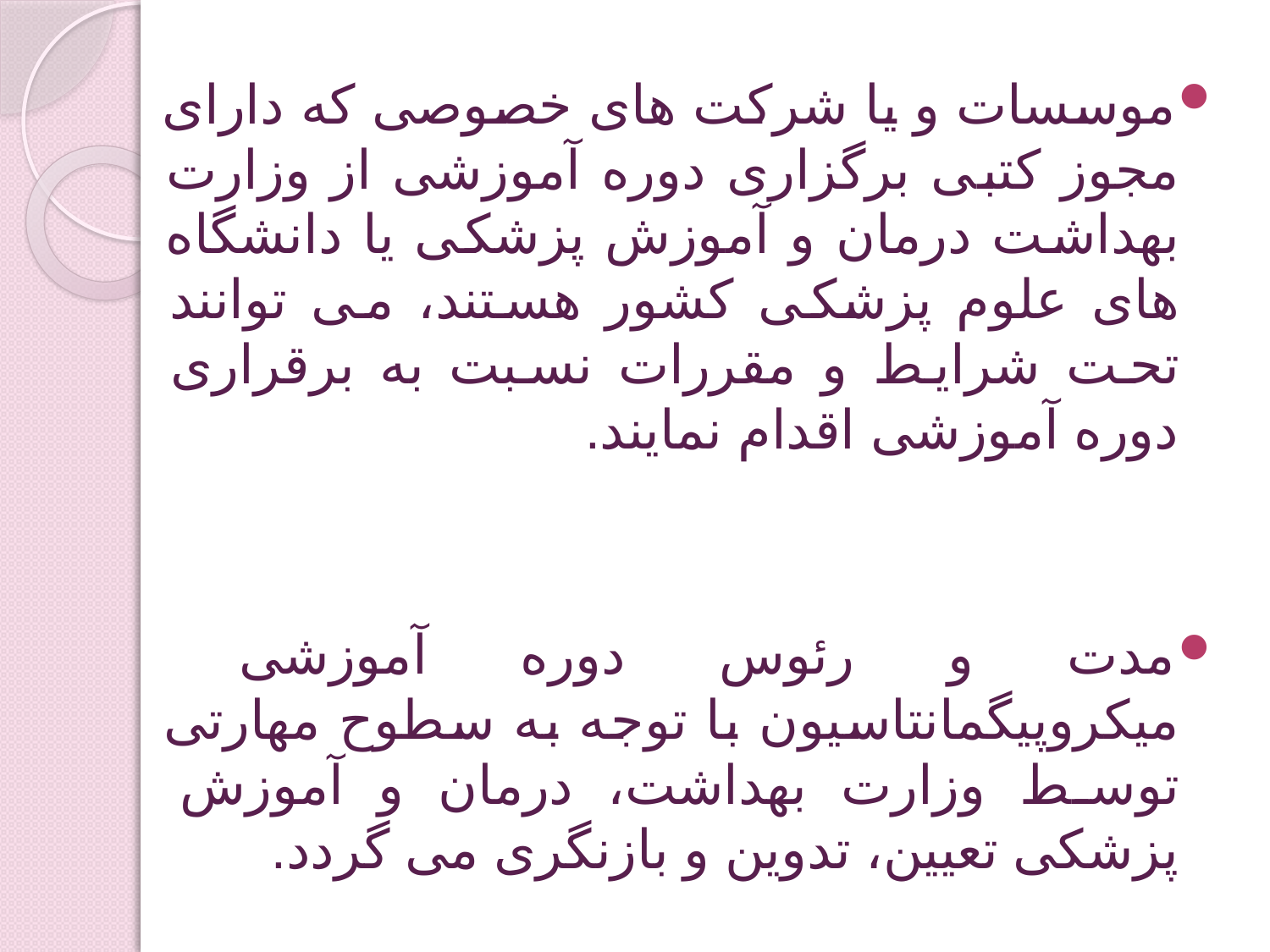

موسسات و یا شرکت های خصوصی که دارای مجوز کتبی برگزاری دوره آموزشی از وزارت بهداشت درمان و آموزش پزشکی یا دانشگاه های علوم پزشکی کشور هستند، می توانند تحت شرایط و مقررات نسبت به برقراری دوره آموزشی اقدام نمایند.

مدت و رئوس دوره آموزشی میکروپیگمانتاسیون با توجه به سطوح مهارتی توسط وزارت بهداشت، درمان و آموزش پزشکی تعیین، تدوین و بازنگری می گردد.